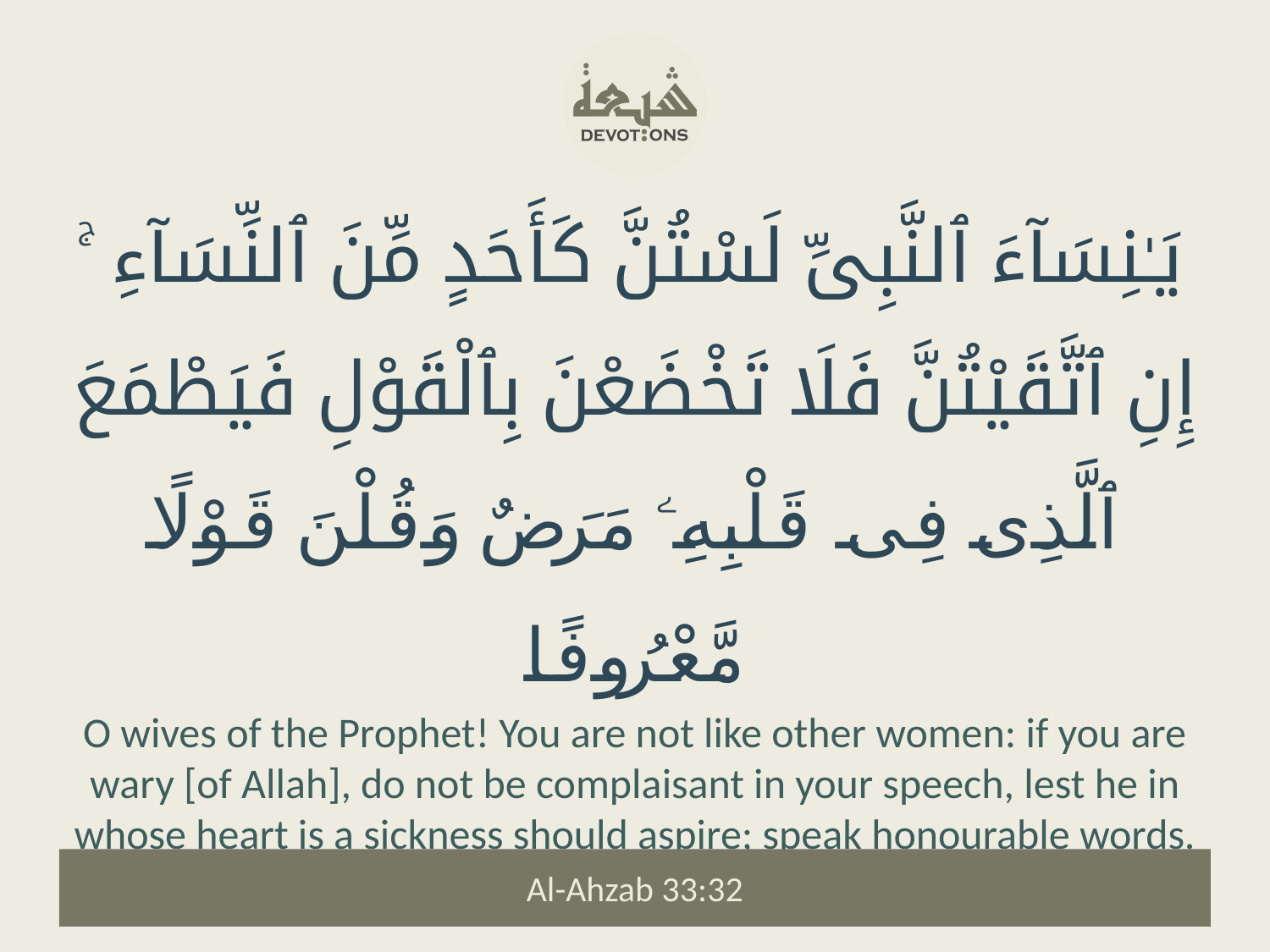

يَـٰنِسَآءَ ٱلنَّبِىِّ لَسْتُنَّ كَأَحَدٍ مِّنَ ٱلنِّسَآءِ ۚ إِنِ ٱتَّقَيْتُنَّ فَلَا تَخْضَعْنَ بِٱلْقَوْلِ فَيَطْمَعَ ٱلَّذِى فِى قَلْبِهِۦ مَرَضٌ وَقُلْنَ قَوْلًا مَّعْرُوفًا
O wives of the Prophet! You are not like other women: if you are wary [of Allah], do not be complaisant in your speech, lest he in whose heart is a sickness should aspire; speak honourable words.
Al-Ahzab 33:32